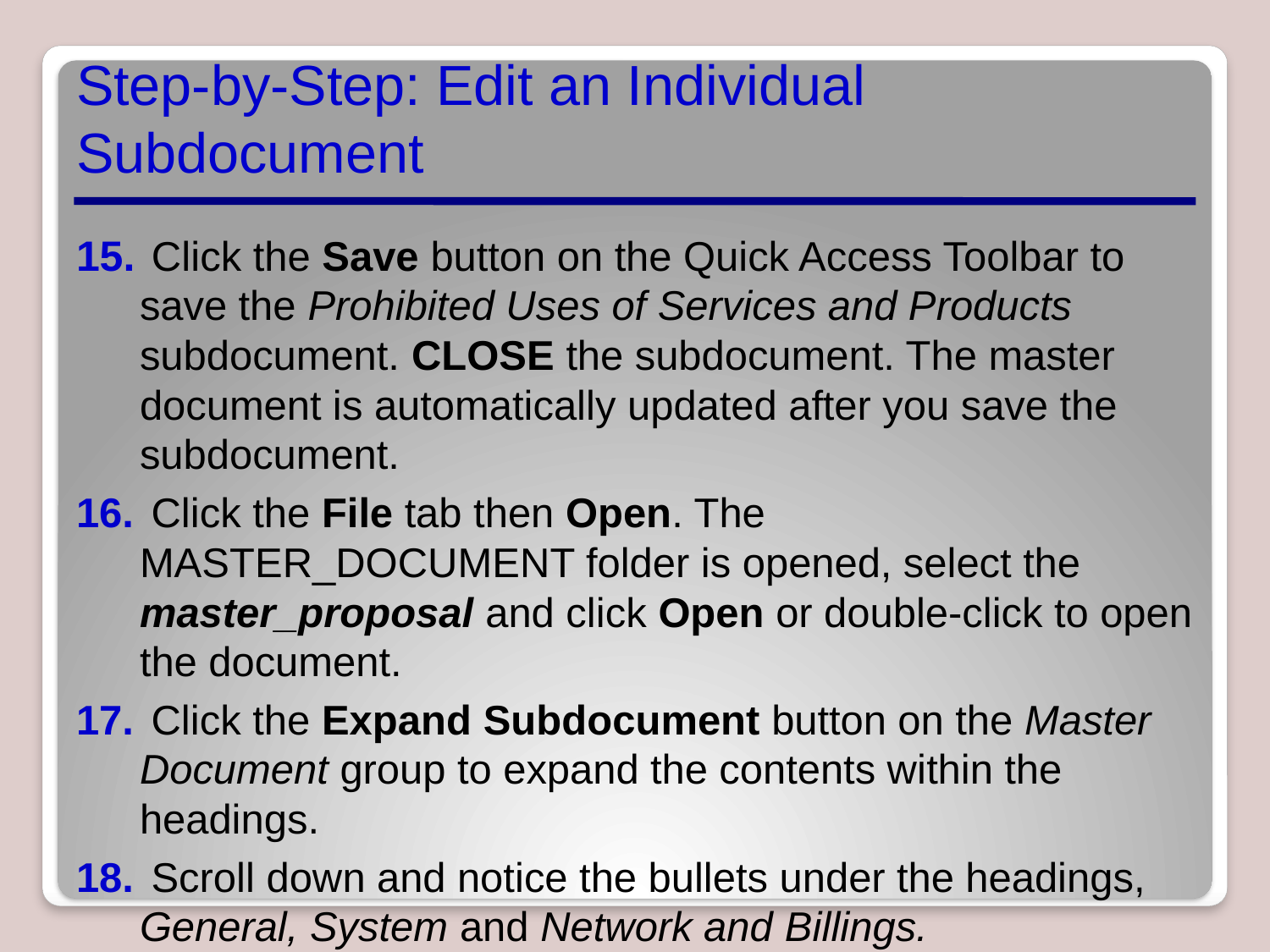

# Step-by-Step: Edit an Individual Subdocument
 Click the Save button on the Quick Access Toolbar to save the Prohibited Uses of Services and Products subdocument. CLOSE the subdocument. The master document is automatically updated after you save the subdocument.
 Click the File tab then Open. The MASTER_DOCUMENT folder is opened, select the master_proposal and click Open or double-click to open the document.
 Click the Expand Subdocument button on the Master Document group to expand the contents within the headings.
 Scroll down and notice the bullets under the headings, General, System and Network and Billings.